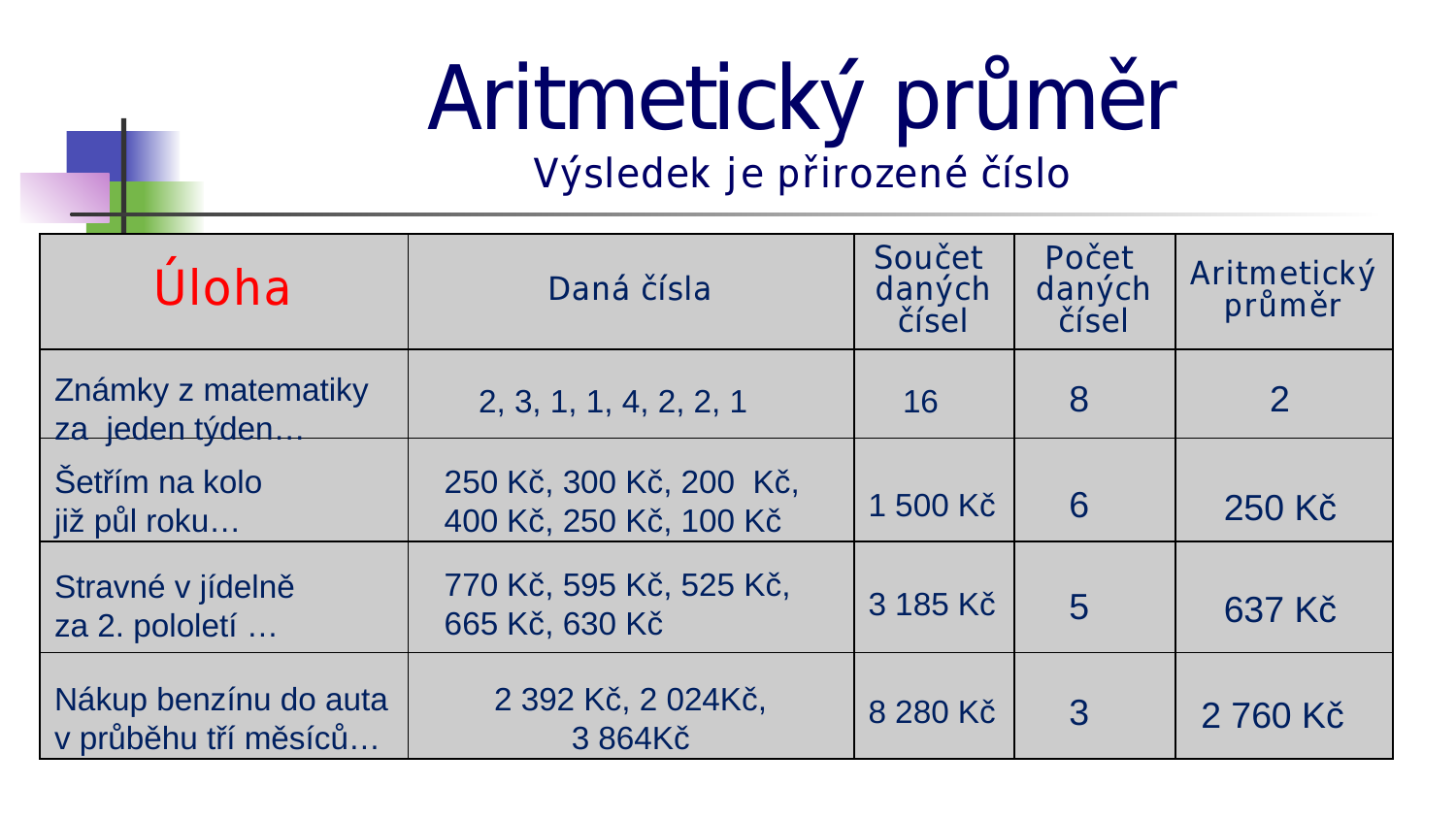

# Aritmetický průměr Výsledek je přirozené číslo
| Úloha | Daná čísla | Součet daných čísel | Počet daných čísel | Aritmetický průměr |
| --- | --- | --- | --- | --- |
|  |  |  |  |  |
|  |  |  |  |  |
|  |  |  |  |  |
|  |  |  |  |  |
Známky z matematiky
za  jeden týden…
2
8
2, 3, 1, 1, 4, 2, 2, 1
16
Šetřím na kolo
již půl roku…
250 Kč, 300 Kč, 200  Kč,
400 Kč, 250 Kč, 100 Kč
6
250 Kč
1 500 Kč
770 Kč, 595 Kč, 525 Kč,
665 Kč, 630 Kč
Stravné v jídelně
za 2. pololetí …
3 185 Kč
5
637 Kč
Nákup benzínu do auta
v průběhu tří měsíců…
2 392 Kč, 2 024Kč,
3 864Kč
3
8 280 Kč
2 760 Kč